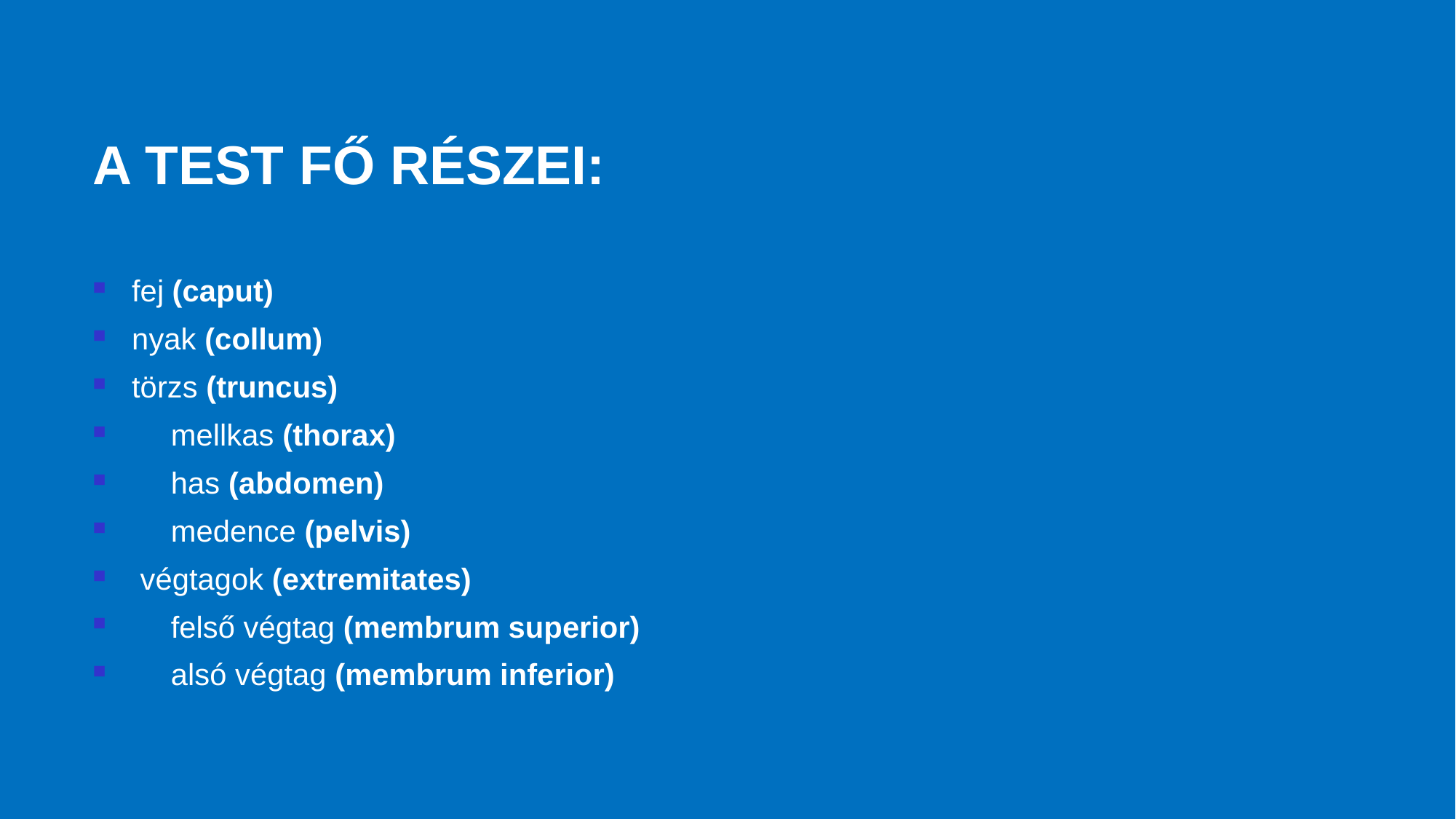

# A test fő részei:
fej (caput)
nyak (collum)
törzs (truncus)
 	mellkas (thorax)
 	has (abdomen)
 	medence (pelvis)
 végtagok (extremitates)
 	felső végtag (membrum superior)
 	alsó végtag (membrum inferior)